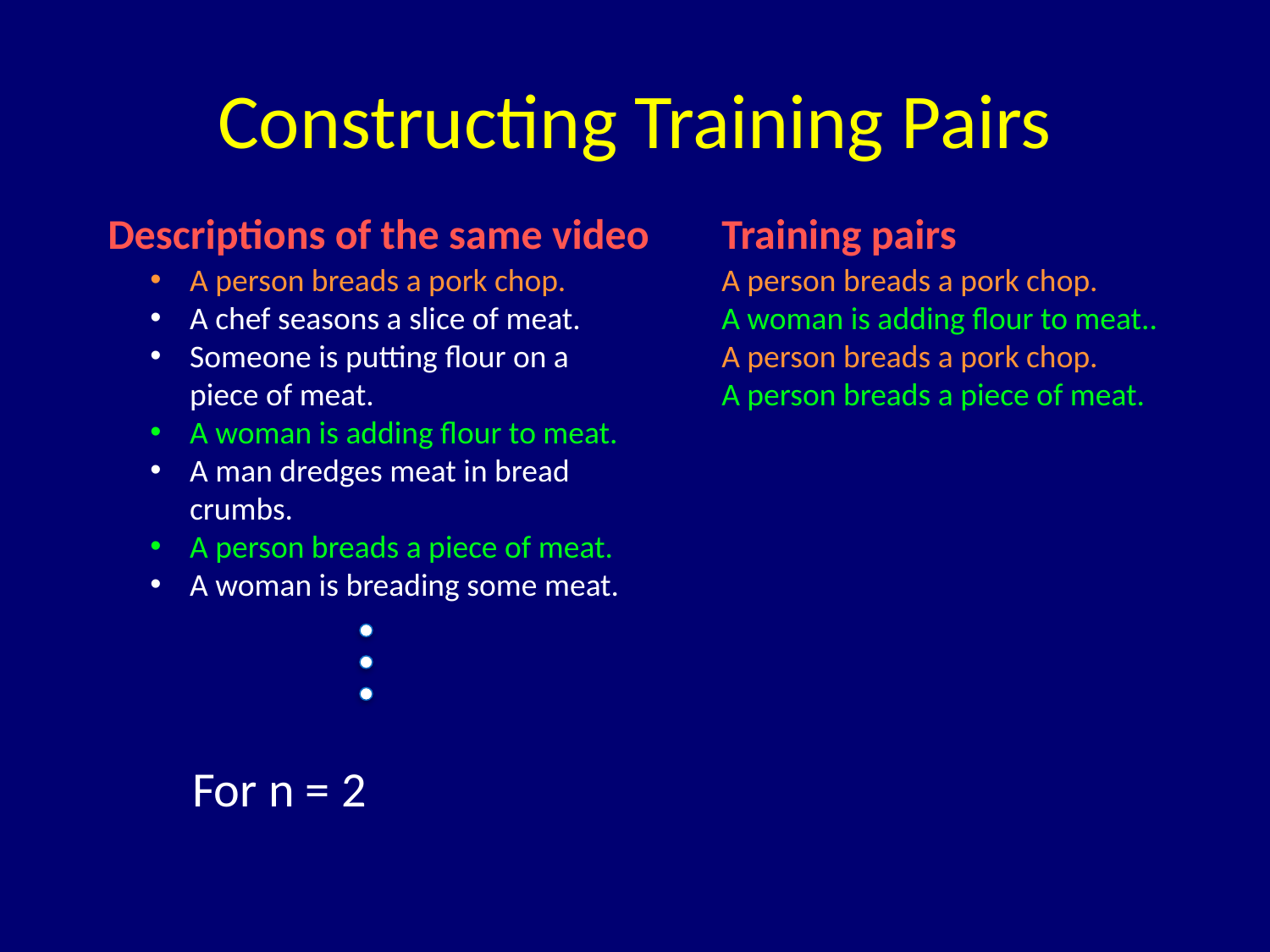

# Constructing Training Pairs
Descriptions of the same video
Training pairs
A person breads a pork chop.
A chef seasons a slice of meat.
Someone is putting flour on a piece of meat.
A woman is adding flour to meat.
A man dredges meat in bread crumbs.
A person breads a piece of meat.
A woman is breading some meat.
A person breads a pork chop.
A woman is adding flour to meat..
A person breads a pork chop.
A person breads a piece of meat.

For n = 2